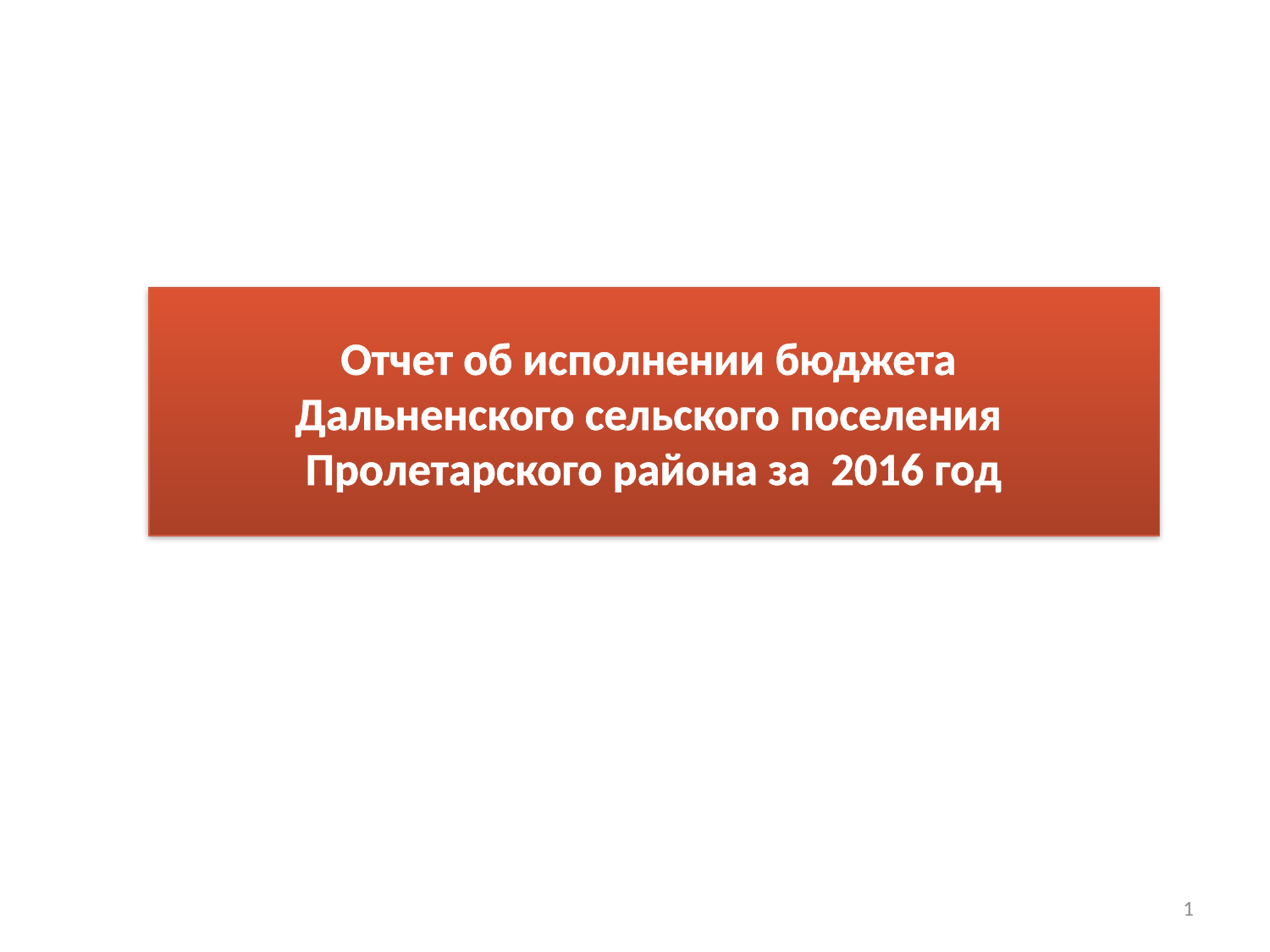

# Отчет об исполнении бюджета Дальненского сельского поселения Пролетарского района за  2016 год
1